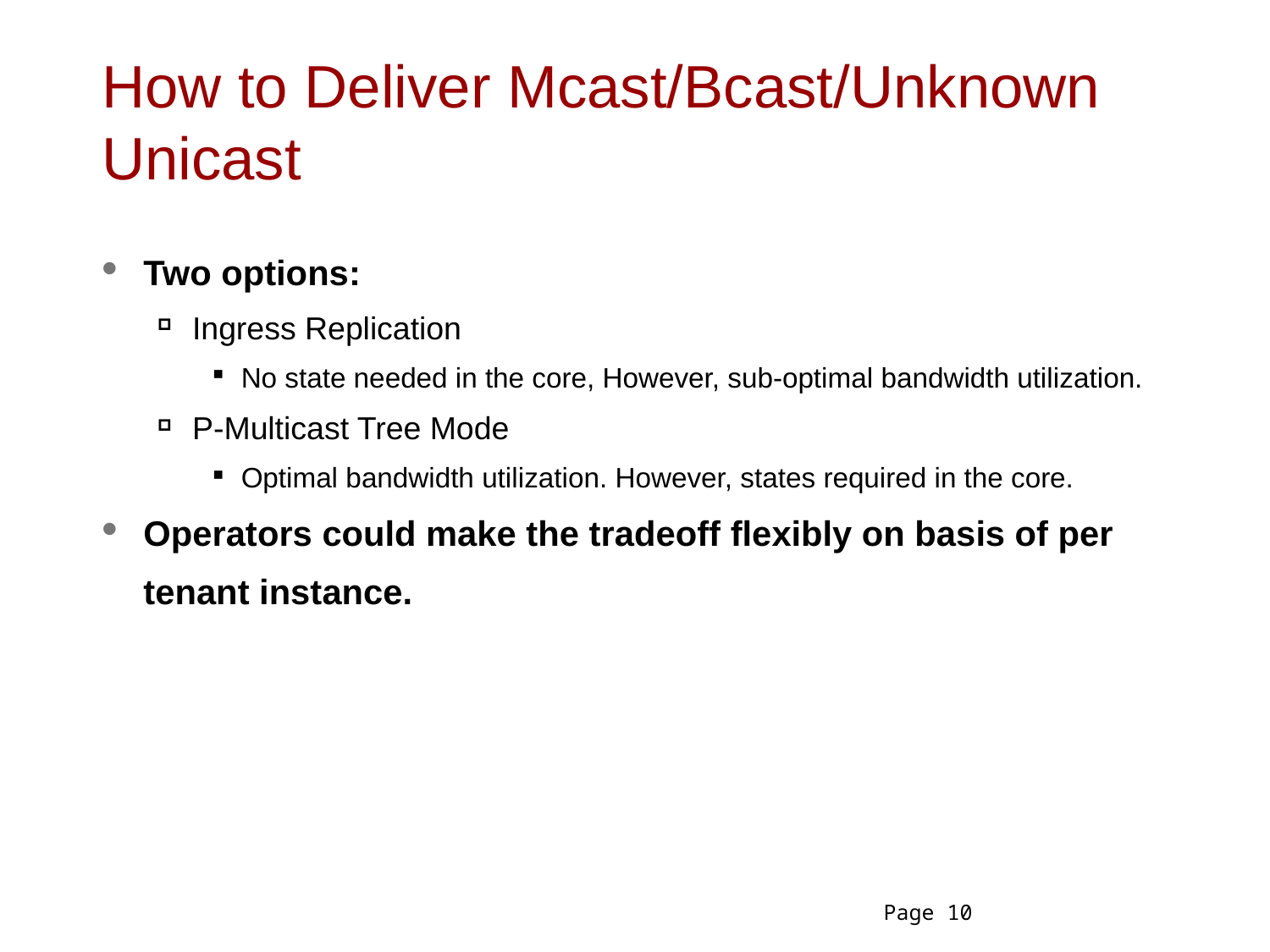

# How to Deliver Mcast/Bcast/Unknown Unicast
Two options:
Ingress Replication
No state needed in the core, However, sub-optimal bandwidth utilization.
P-Multicast Tree Mode
Optimal bandwidth utilization. However, states required in the core.
Operators could make the tradeoff flexibly on basis of per tenant instance.

Page 10